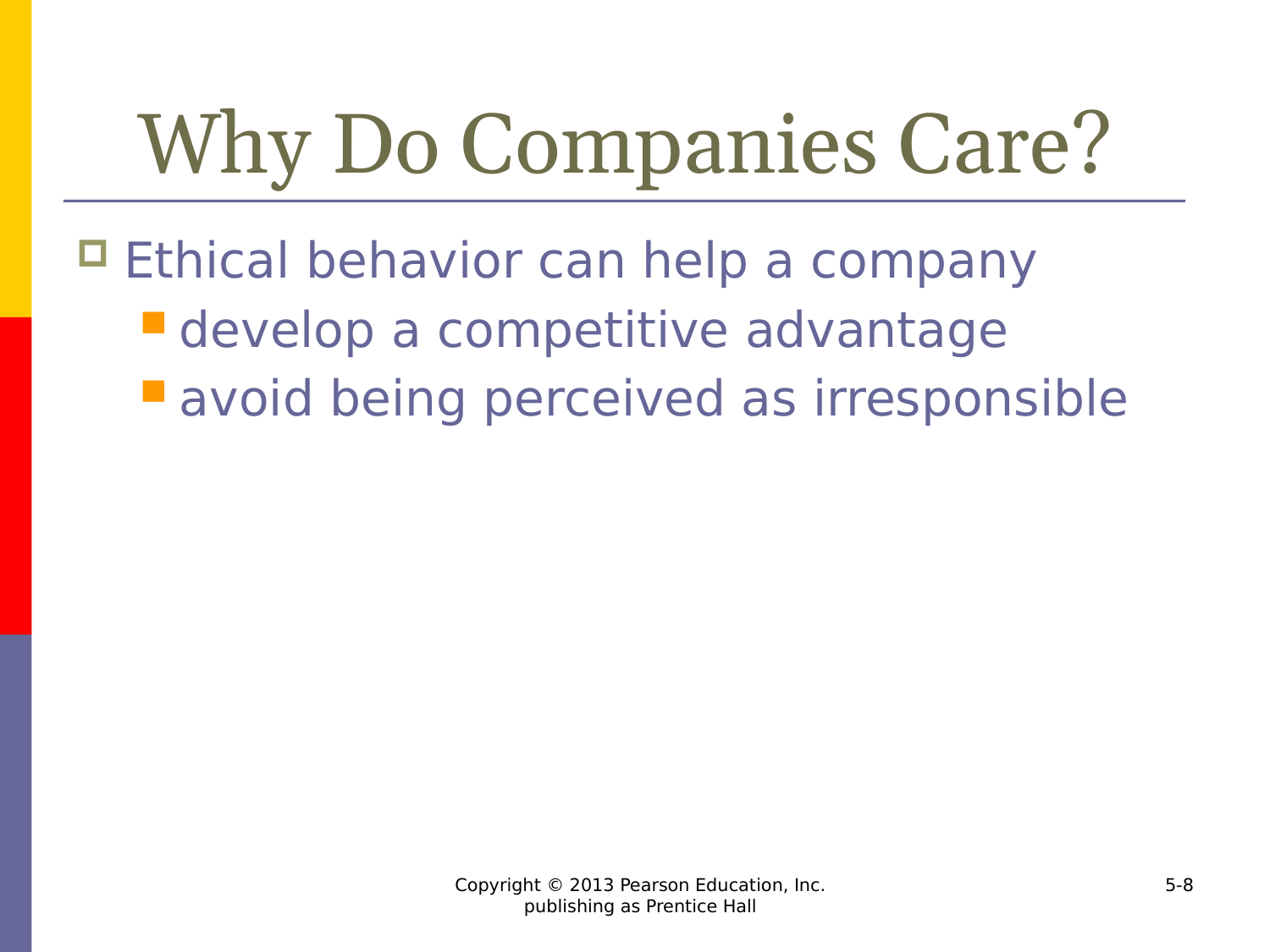

# Why Do Companies Care?
Ethical behavior can help a company
develop a competitive advantage
avoid being perceived as irresponsible
Copyright © 2013 Pearson Education, Inc. publishing as Prentice Hall
5-8